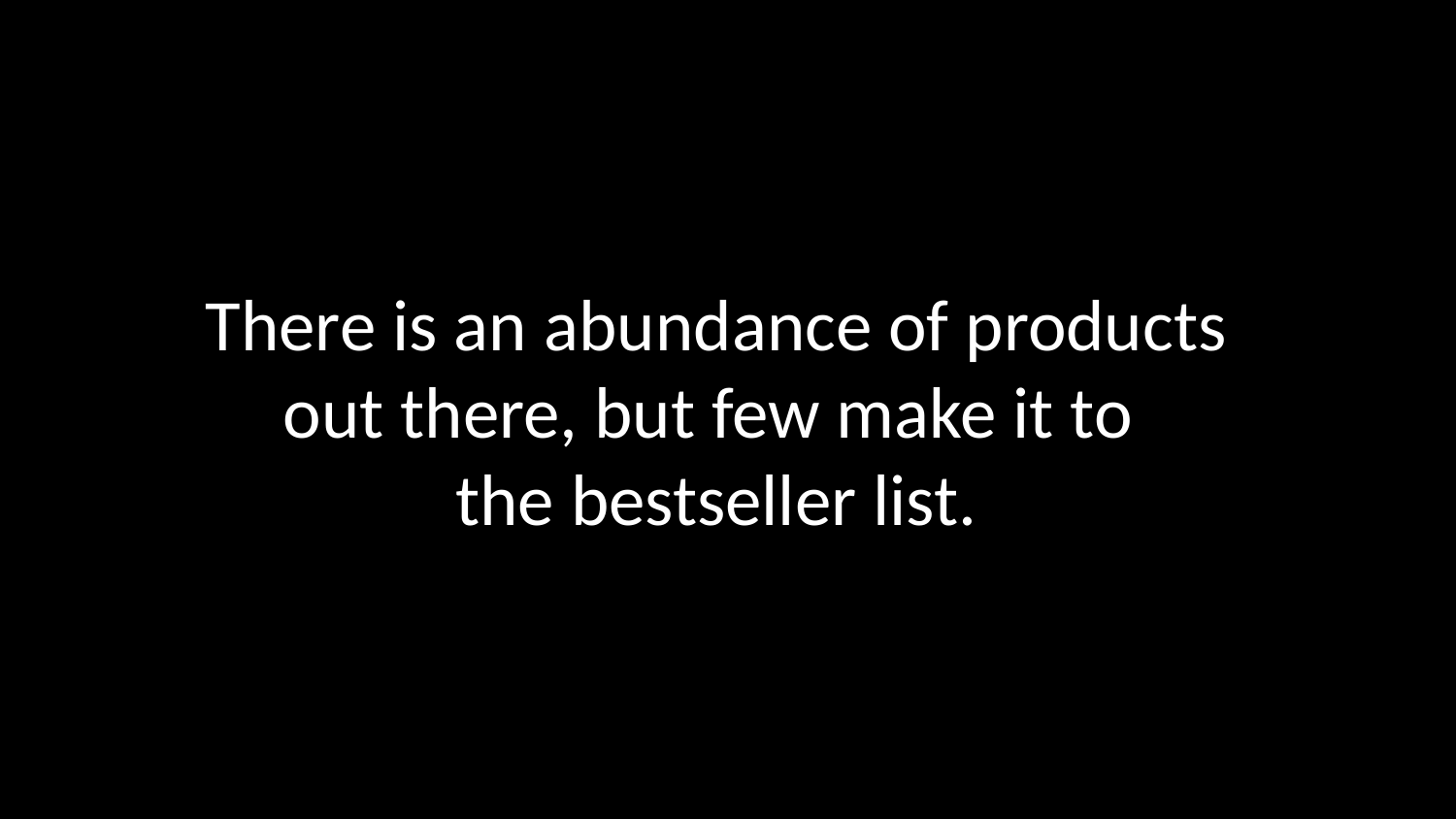

# There is an abundance of products out there, but few make it to the bestseller list.